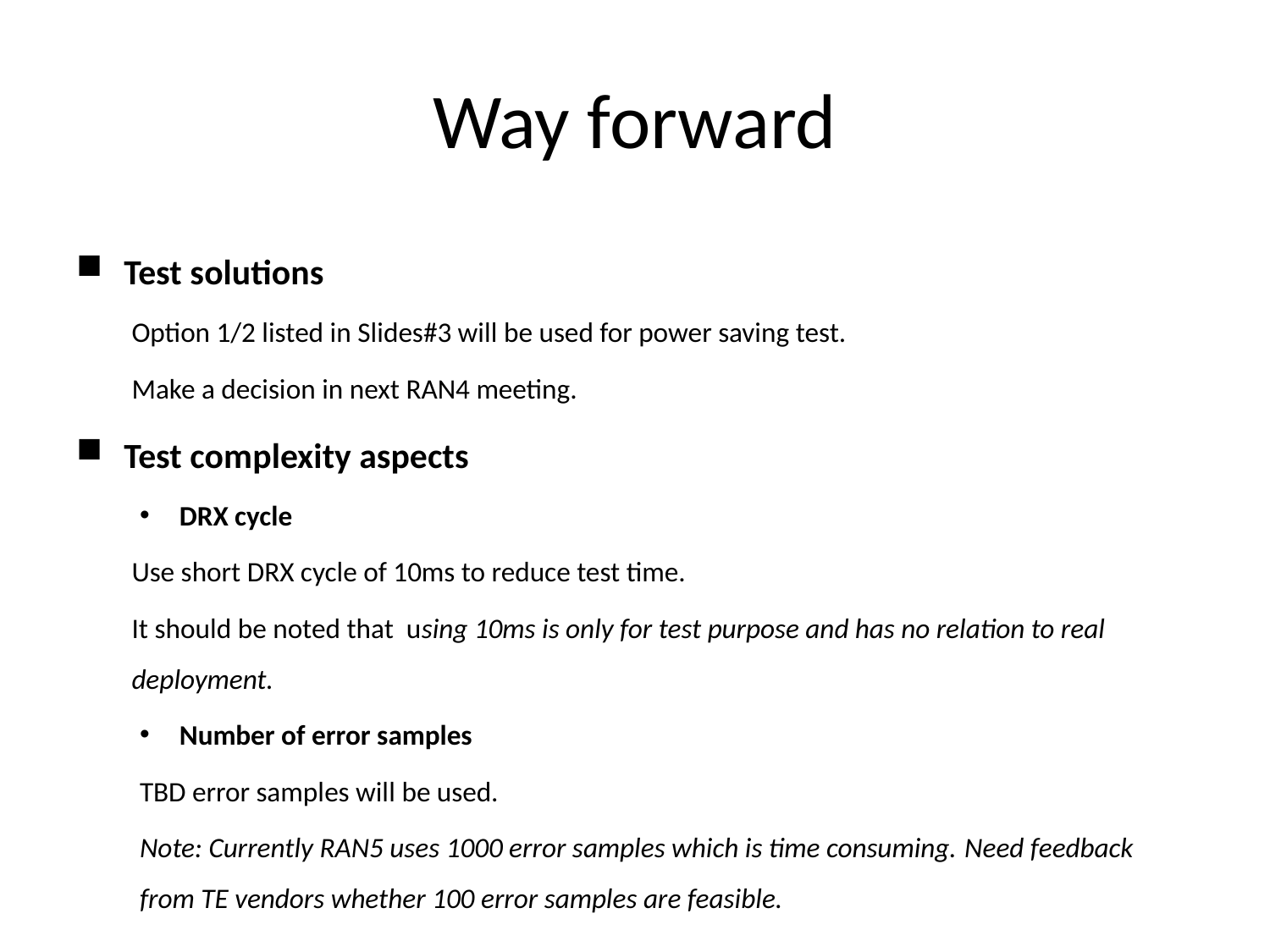

# Way forward
Test solutions
Option 1/2 listed in Slides#3 will be used for power saving test.
Make a decision in next RAN4 meeting.
Test complexity aspects
DRX cycle
Use short DRX cycle of 10ms to reduce test time.
It should be noted that  using 10ms is only for test purpose and has no relation to real deployment.
Number of error samples
TBD error samples will be used.
Note: Currently RAN5 uses 1000 error samples which is time consuming. Need feedback from TE vendors whether 100 error samples are feasible.